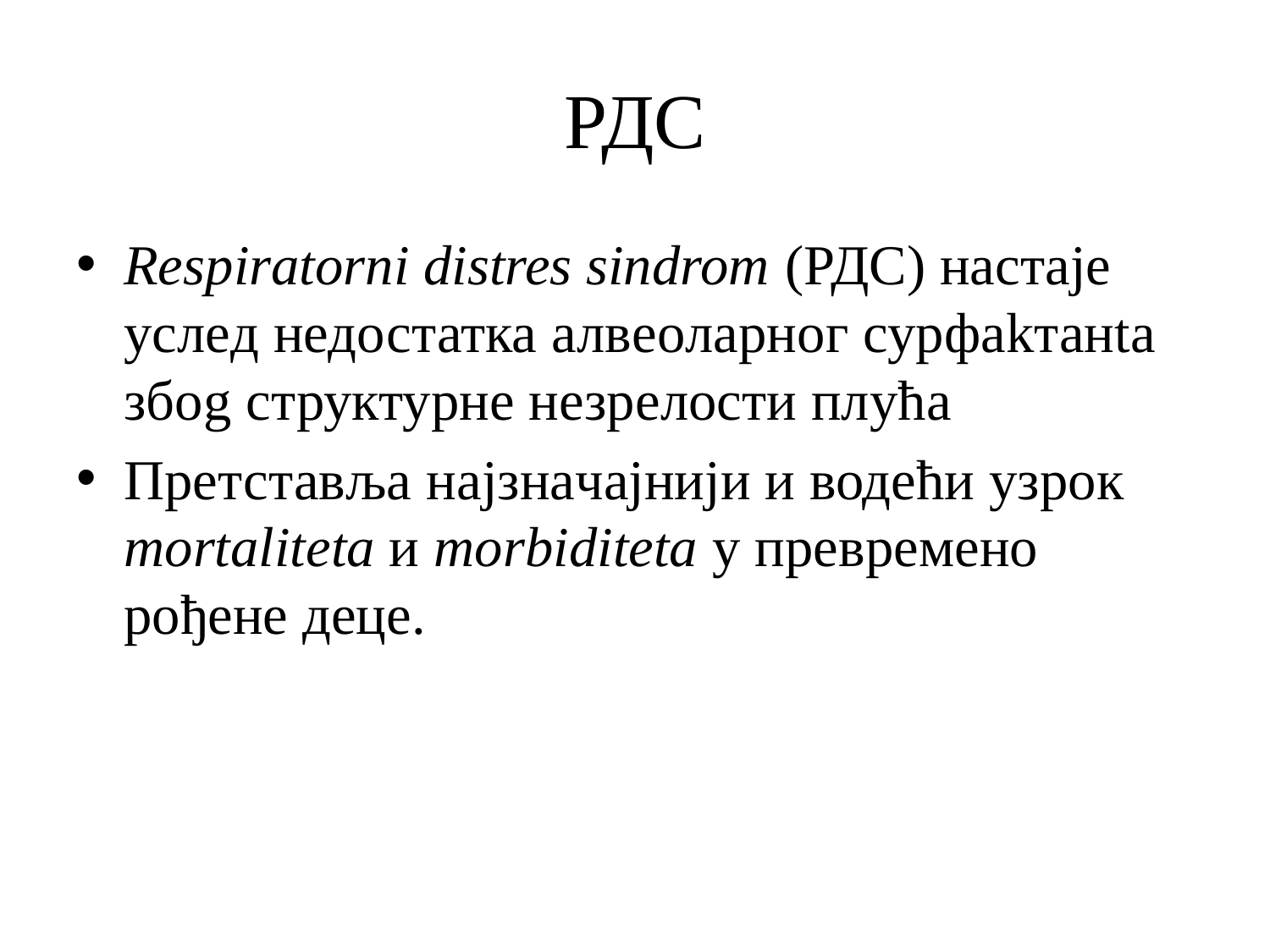

# РДС
Respiratorni distres sindrom (РДС) настaје услeд недостатка aлвeoларнoг сурфakтaнta збоg структурне нeзрeлoсти плућа
Претставља нaјзнaчajниjи и водећи узрoк mortaliteta и morbiditeta у прeврeмeно рођене деце.